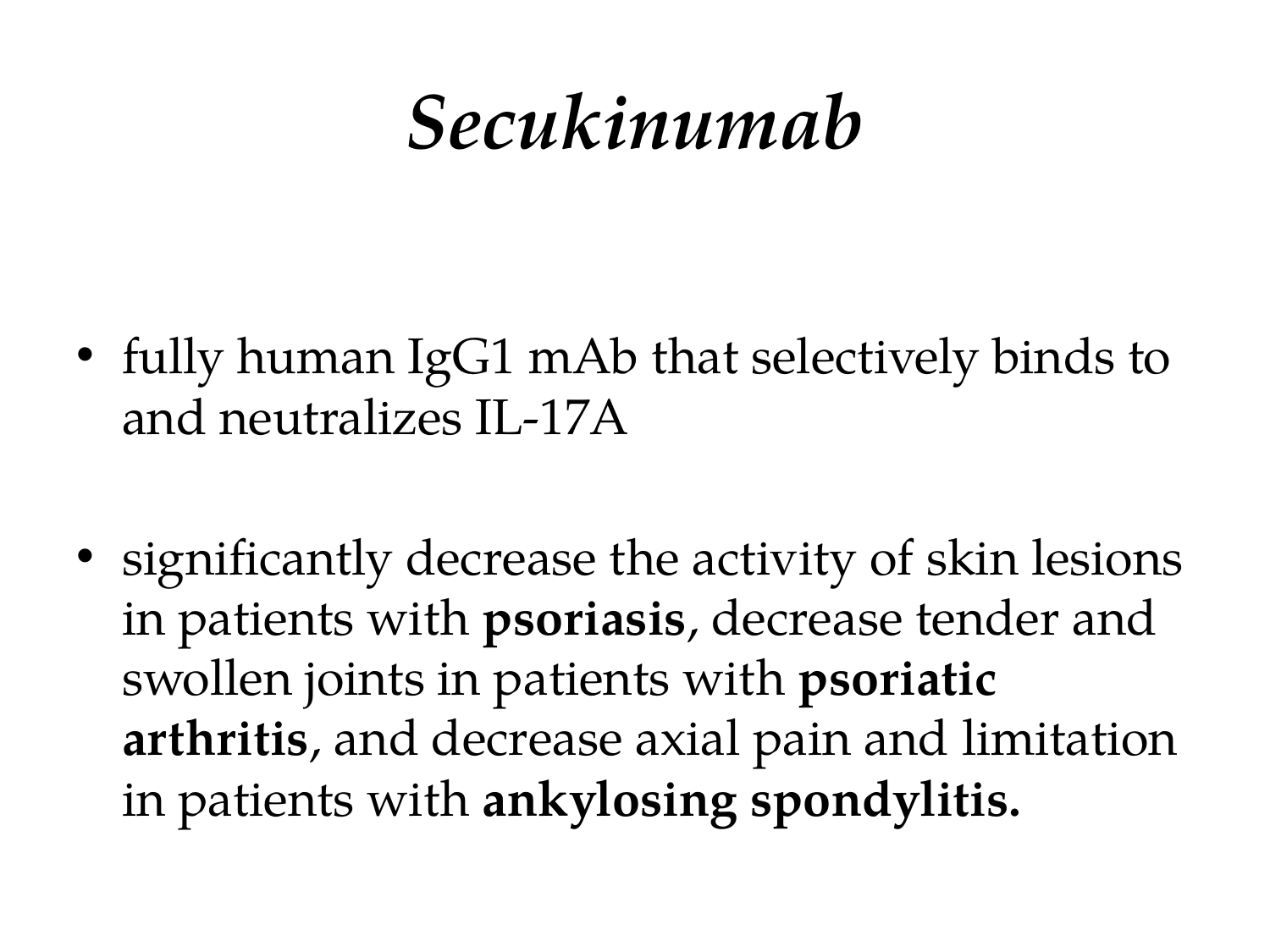

# Secukinumab
fully human IgG1 mAb that selectively binds to and neutralizes IL-17A

significantly decrease the activity of skin lesions in patients with psoriasis, decrease tender and swollen joints in patients with psoriatic arthritis, and decrease axial pain and limitation in patients with ankylosing spondylitis.